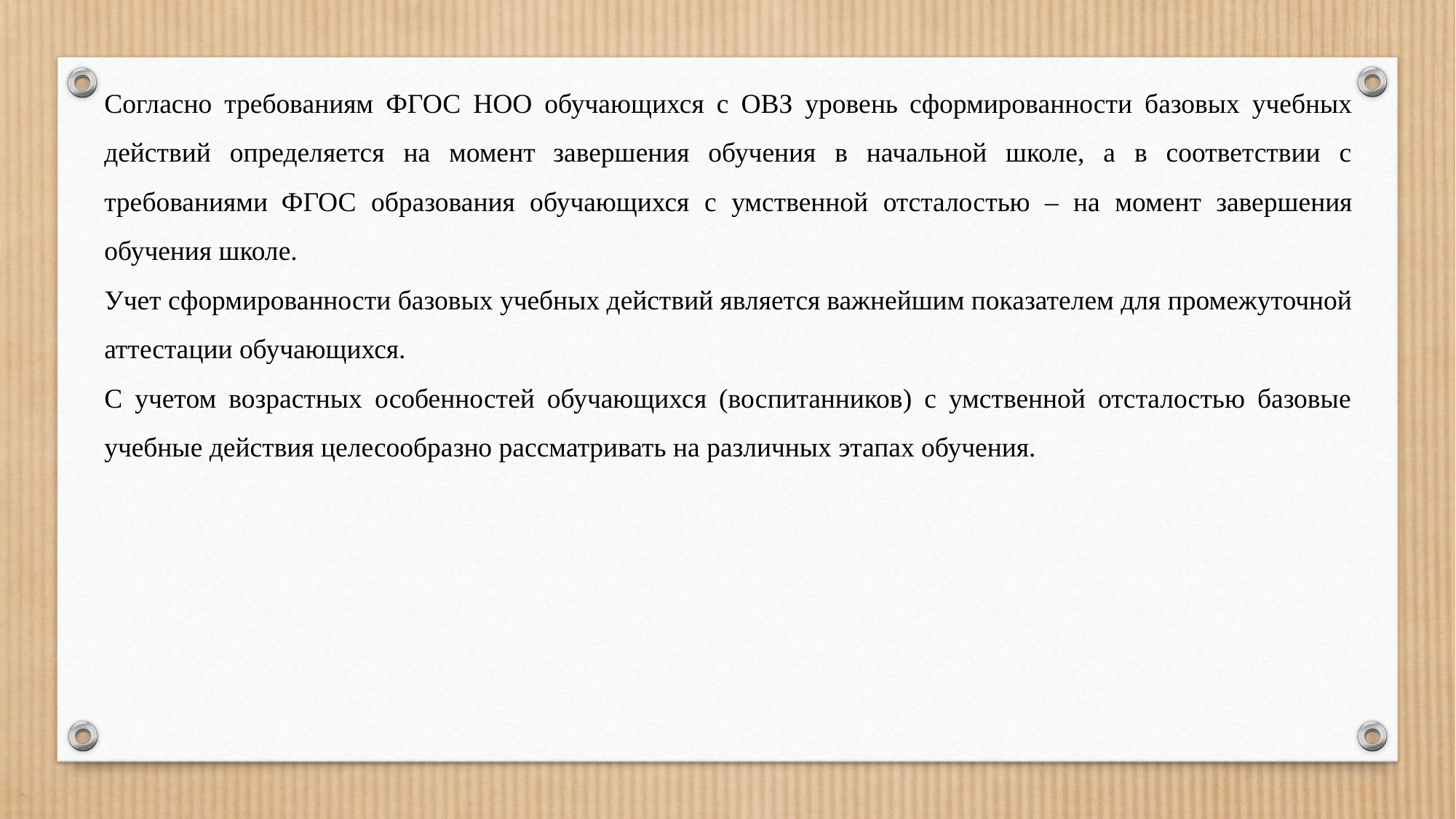

Согласно требованиям ФГОС НОО обучающихся с ОВЗ уровень сформированности базовых учебных действий определяется на момент завершения обучения в начальной школе, а в соответствии с требованиями ФГОС образования обучающихся с умственной отсталостью – на момент завершения обучения школе.
Учет сформированности базовых учебных действий является важнейшим показателем для промежуточной аттестации обучающихся.
С учетом возрастных особенностей обучающихся (воспитанников) с умственной отсталостью базовые учебные действия целесообразно рассматривать на различных этапах обучения.